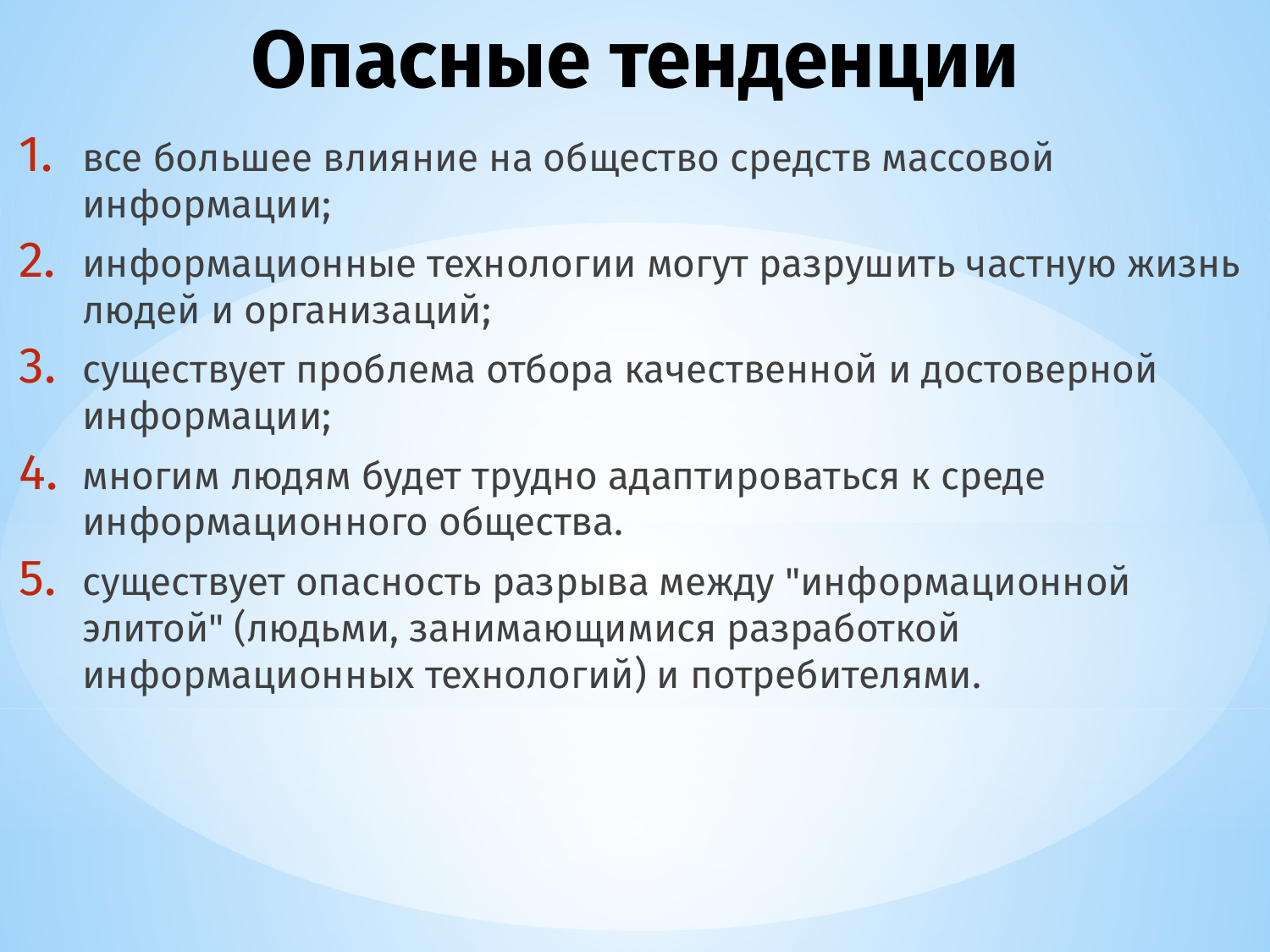

# Опасные тенденции
все большее влияние на общество средств массовой информации;
информационные технологии могут разрушить частную жизнь людей и организаций;
существует проблема отбора качественной и достоверной информации;
многим людям будет трудно адаптироваться к среде информационного общества.
существует опасность разрыва между "информационной элитой" (людьми, занимающимися разработкой информационных технологий) и потребителями.